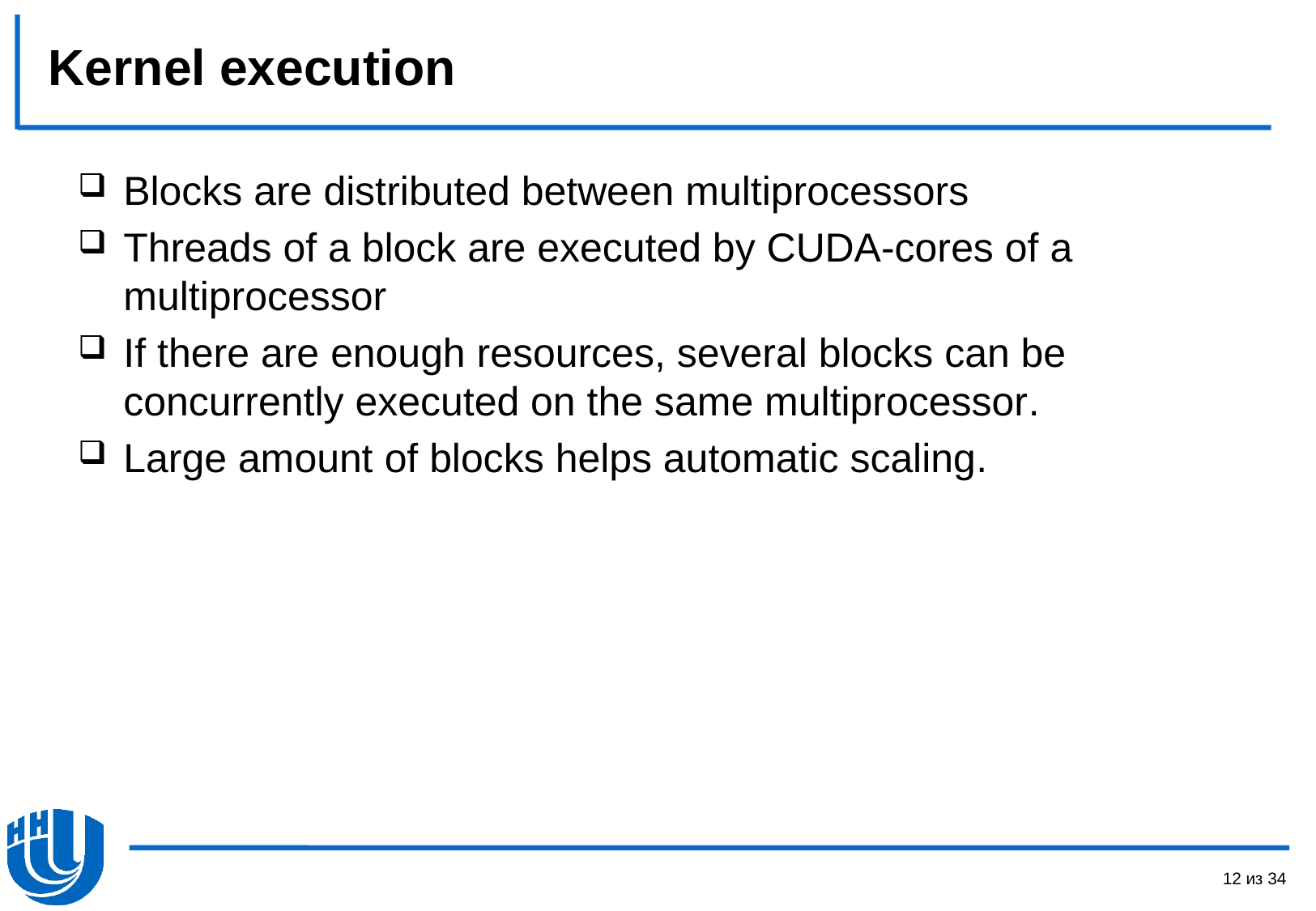

# Kernel execution
Blocks are distributed between multiprocessors
Threads of a block are executed by CUDA-cores of a multiprocessor
If there are enough resources, several blocks can be concurrently executed on the same multiprocessor.
Large amount of blocks helps automatic scaling.

12